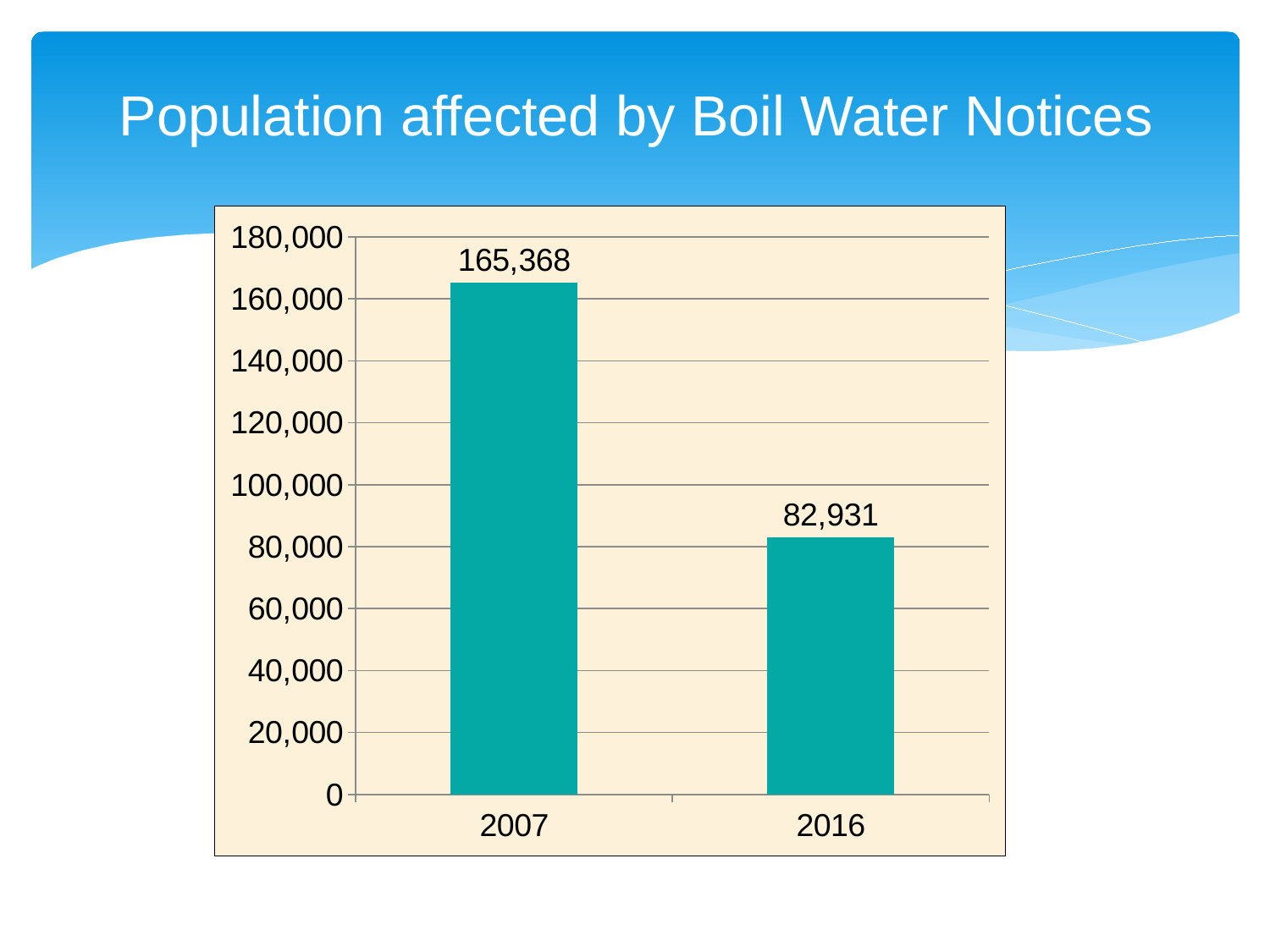

# Population affected by Boil Water Notices

### Chart

| Category | Population  affected by BWN |
|---|---|
| 2007 | 165368.0 |
| 2016 | 82931.0 |